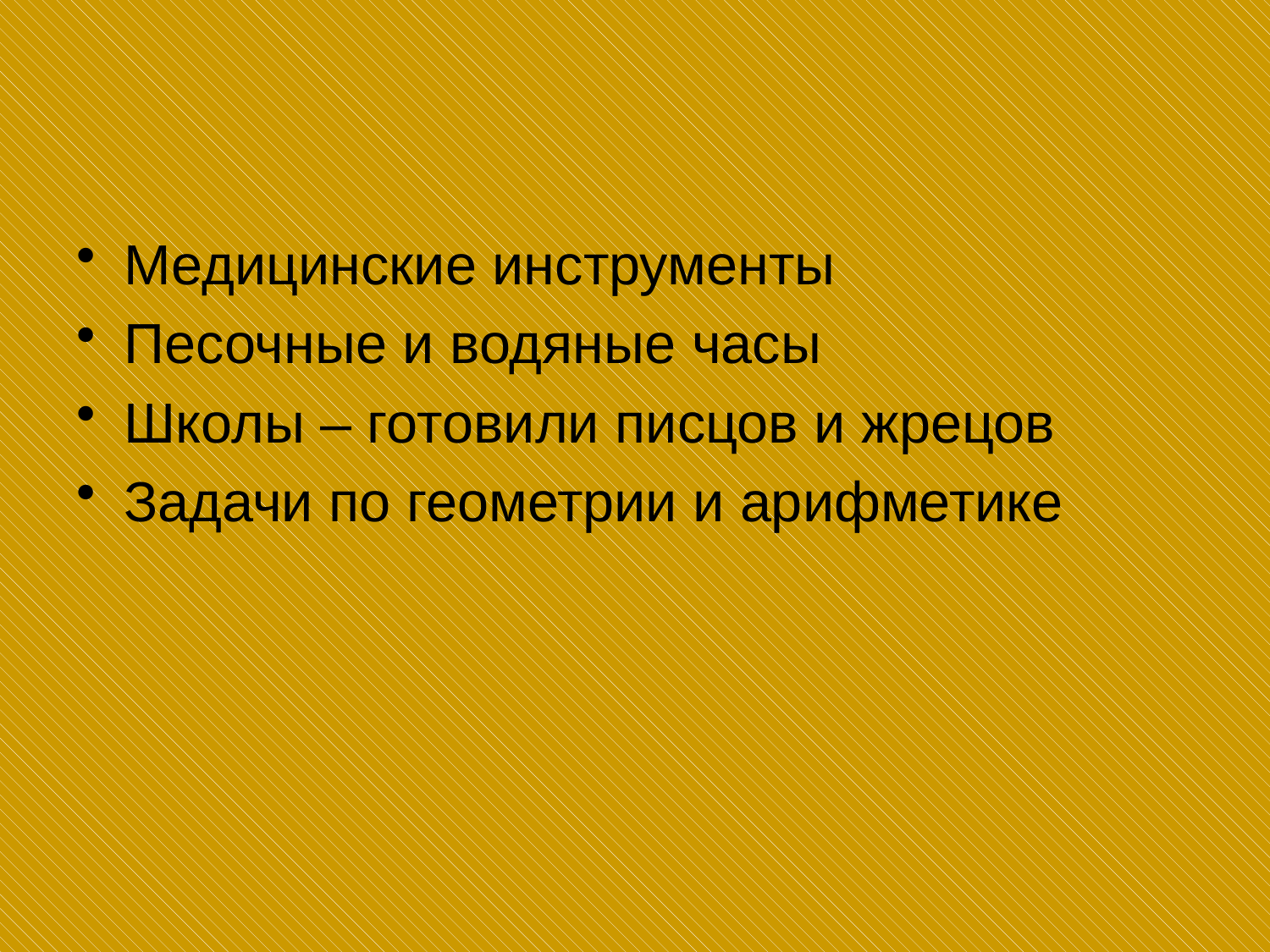

Медицинские инструменты
Песочные и водяные часы
Школы – готовили писцов и жрецов
Задачи по геометрии и арифметике